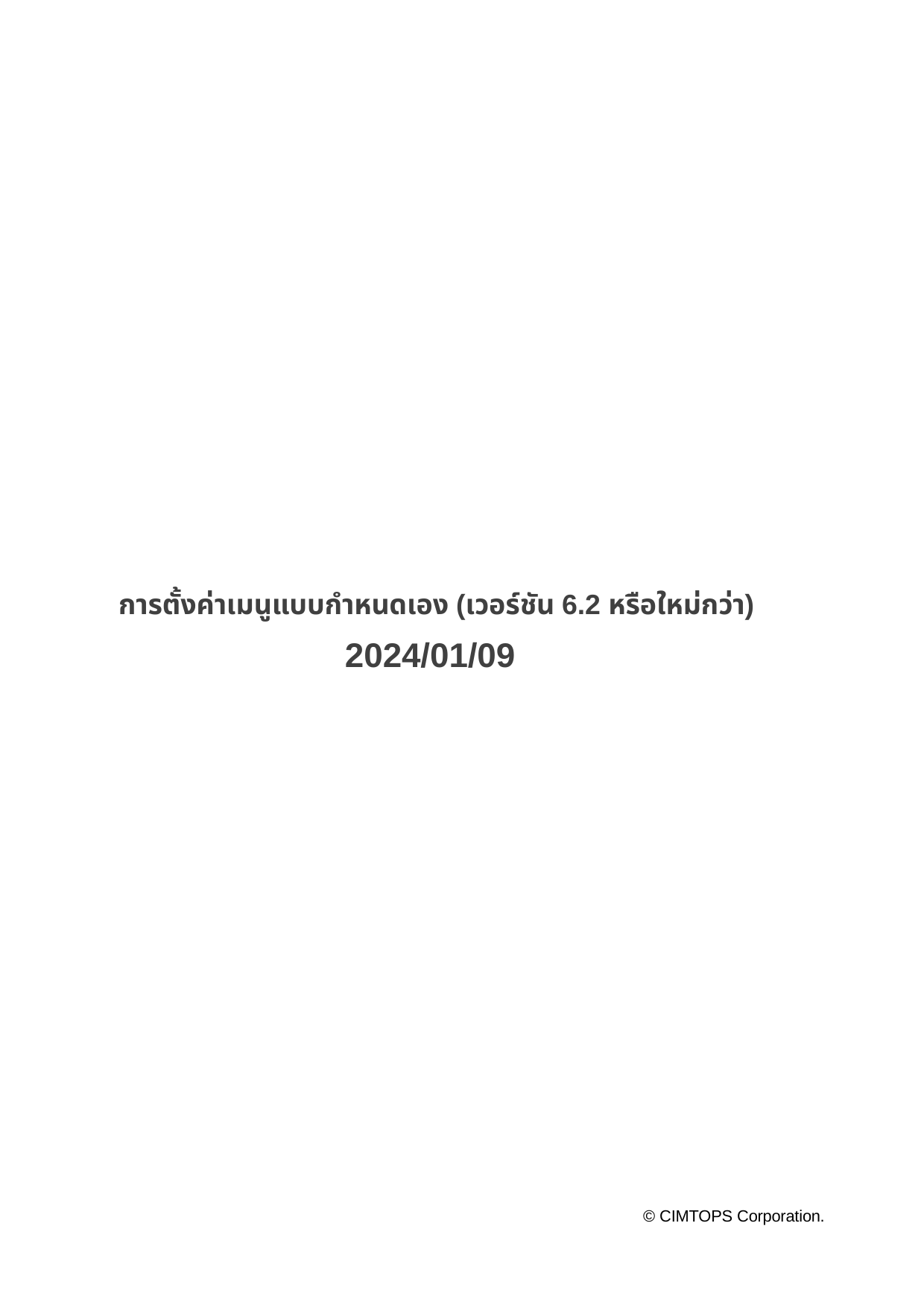

การตั้งค่าเมนูแบบกำหนดเอง (เวอร์ชัน 6.2 หรือใหม่กว่า)  2024/01/09
© CIMTOPS Corporation.